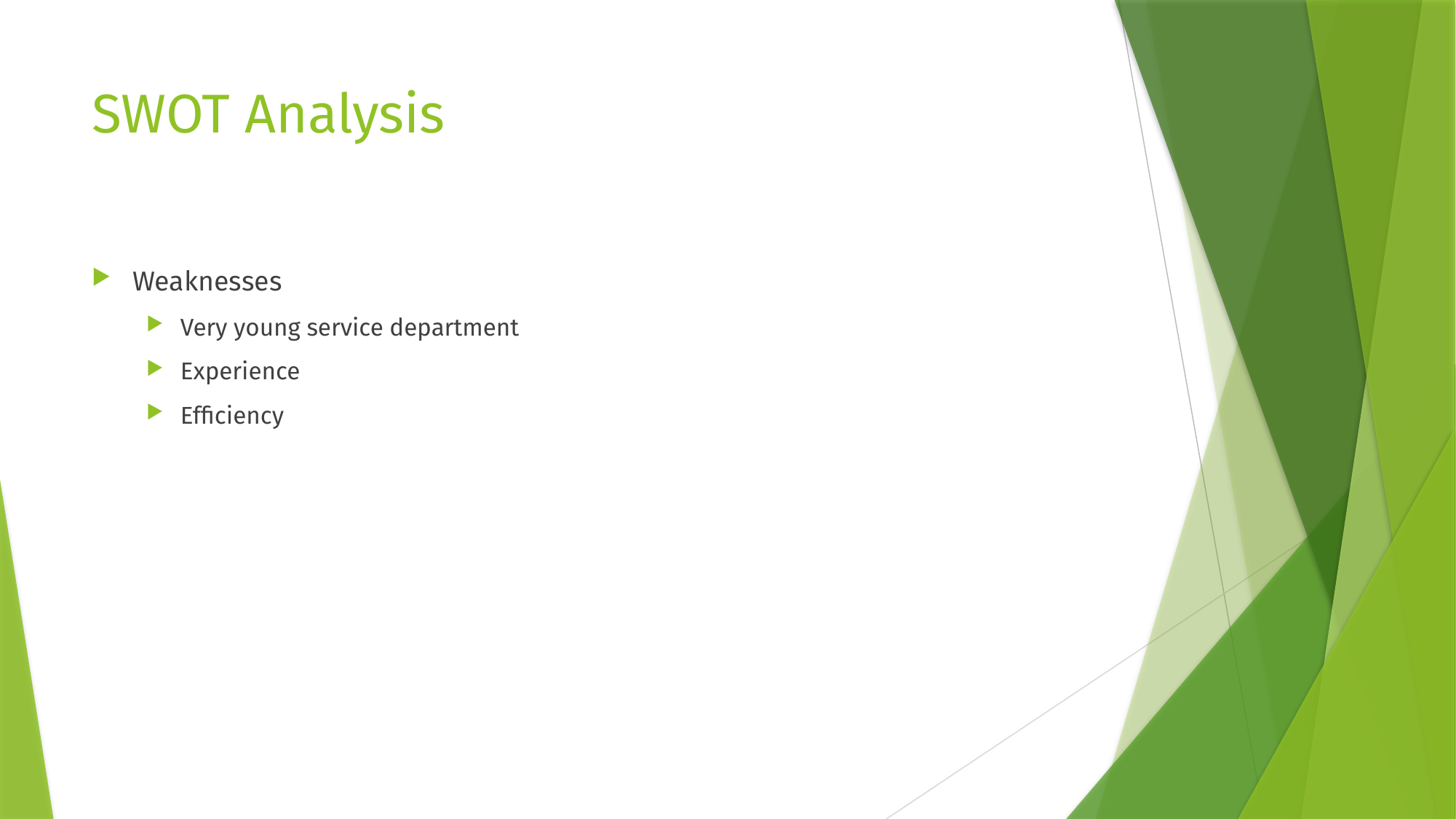

# SWOT Analysis
Weaknesses
Very young service department
Experience
Efficiency